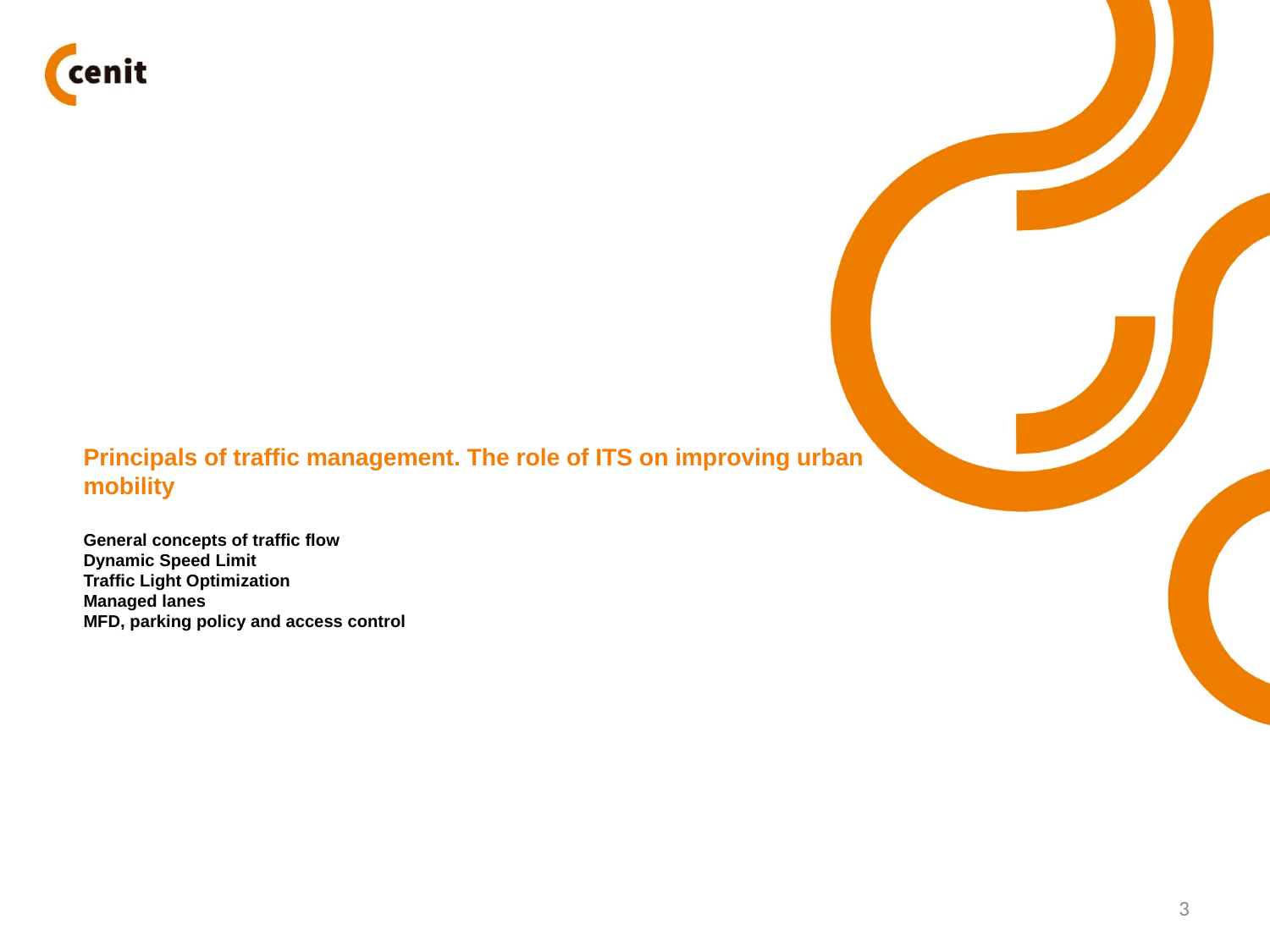

# Principals of traffic management. The role of ITS on improving urban mobility General concepts of traffic flow Dynamic Speed Limit Traffic Light Optimization Managed lanes MFD, parking policy and access control
3